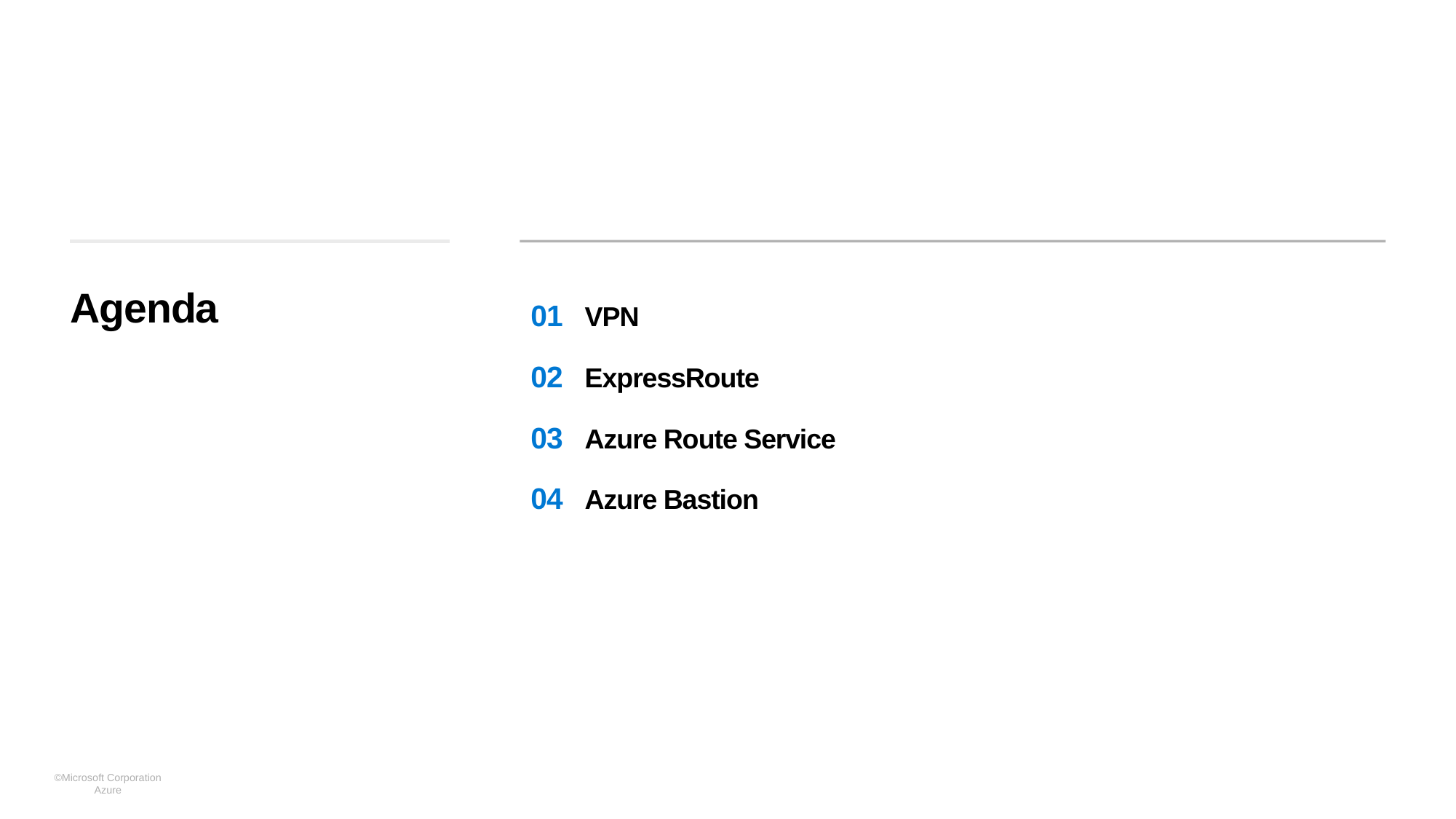

# Agenda
01	VPN
02	ExpressRoute
03	Azure Route Service
04	Azure Bastion
©Microsoft Corporation									                                                                                                                                             Azure